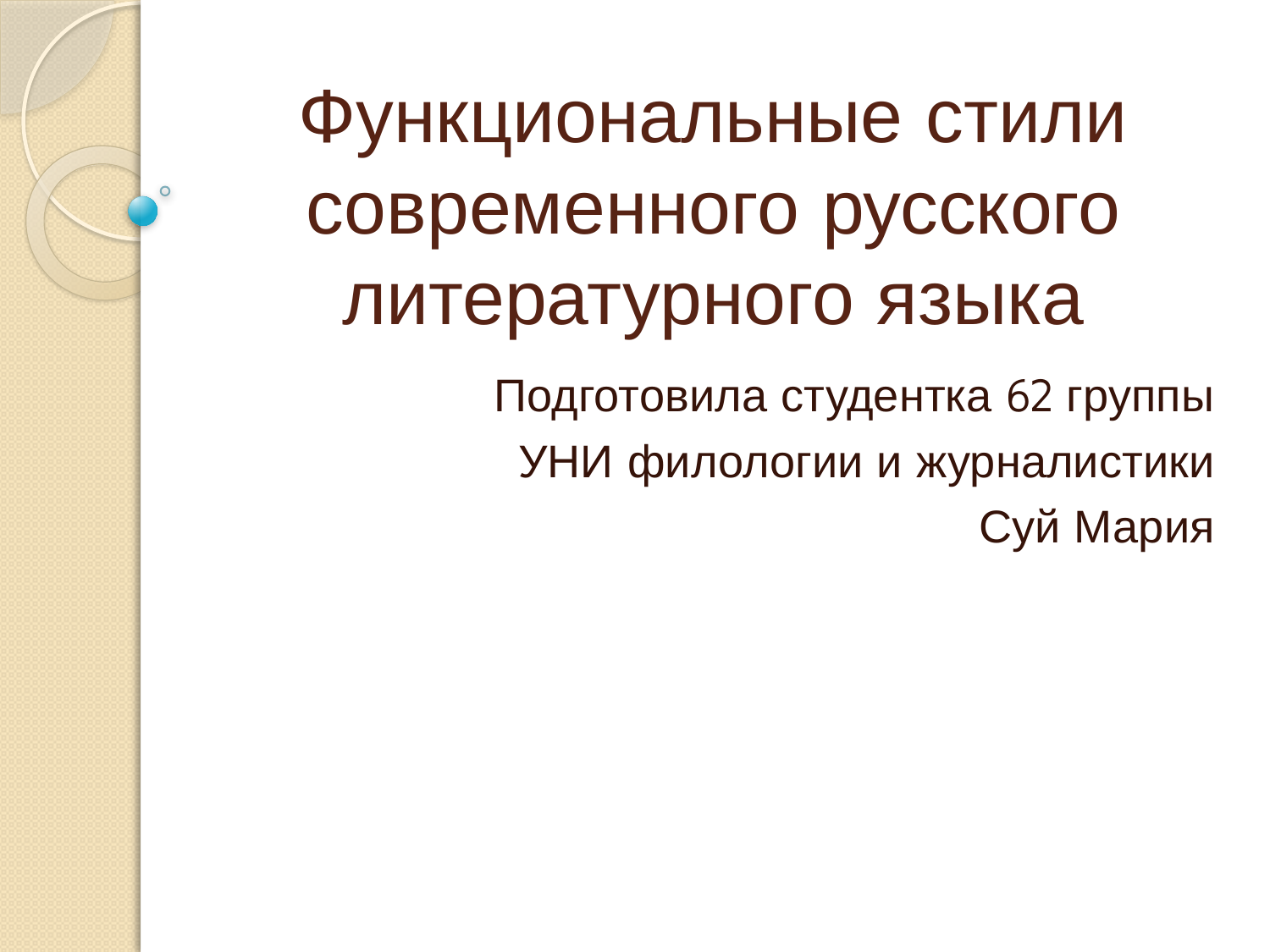

# Функциональные стили современного русского литературного языка
Подготовила студентка 62 группы
УНИ филологии и журналистики
Суй Мария